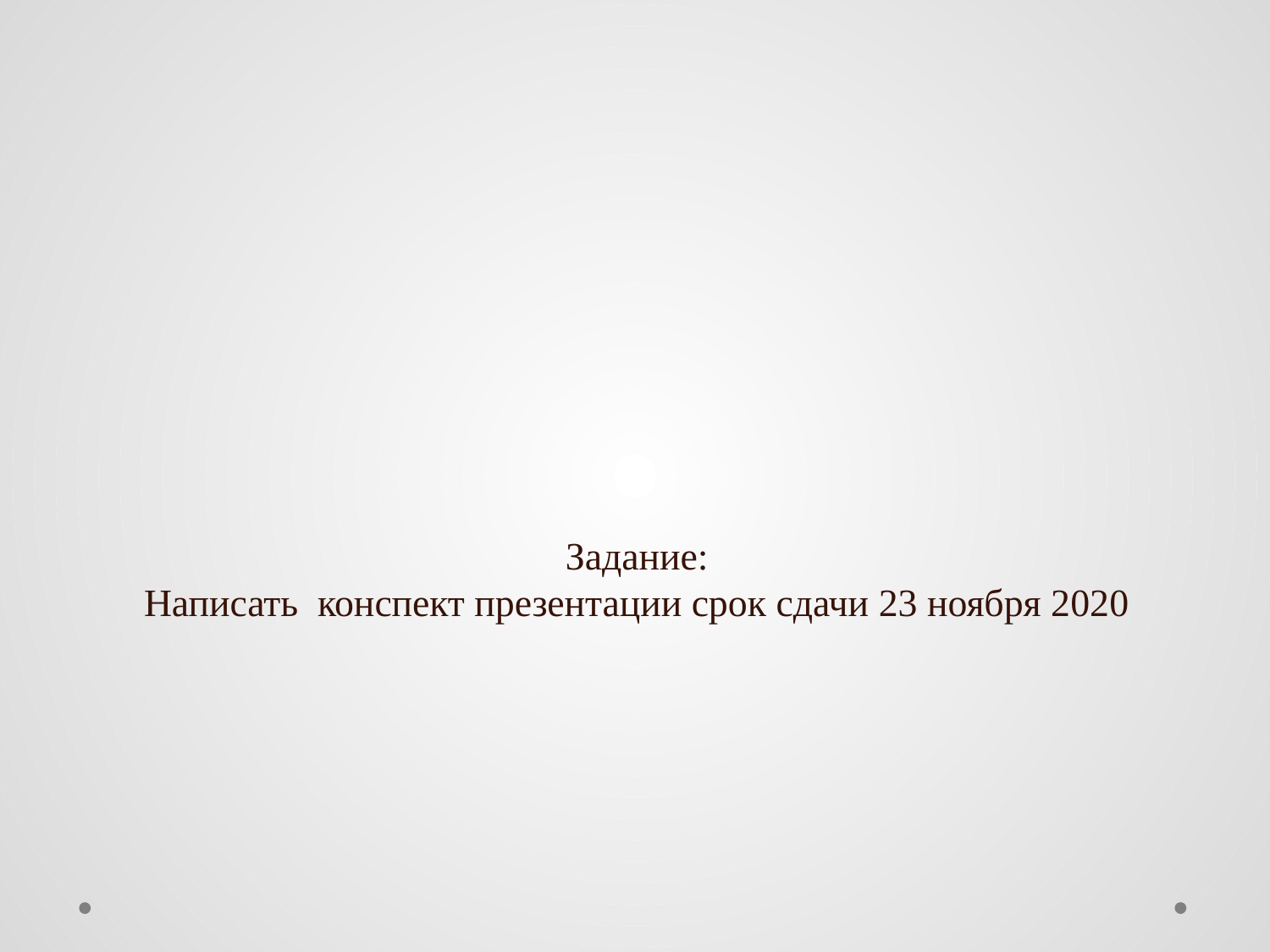

# Задание: Написать  конспект презентации срок сдачи 23 ноября 2020